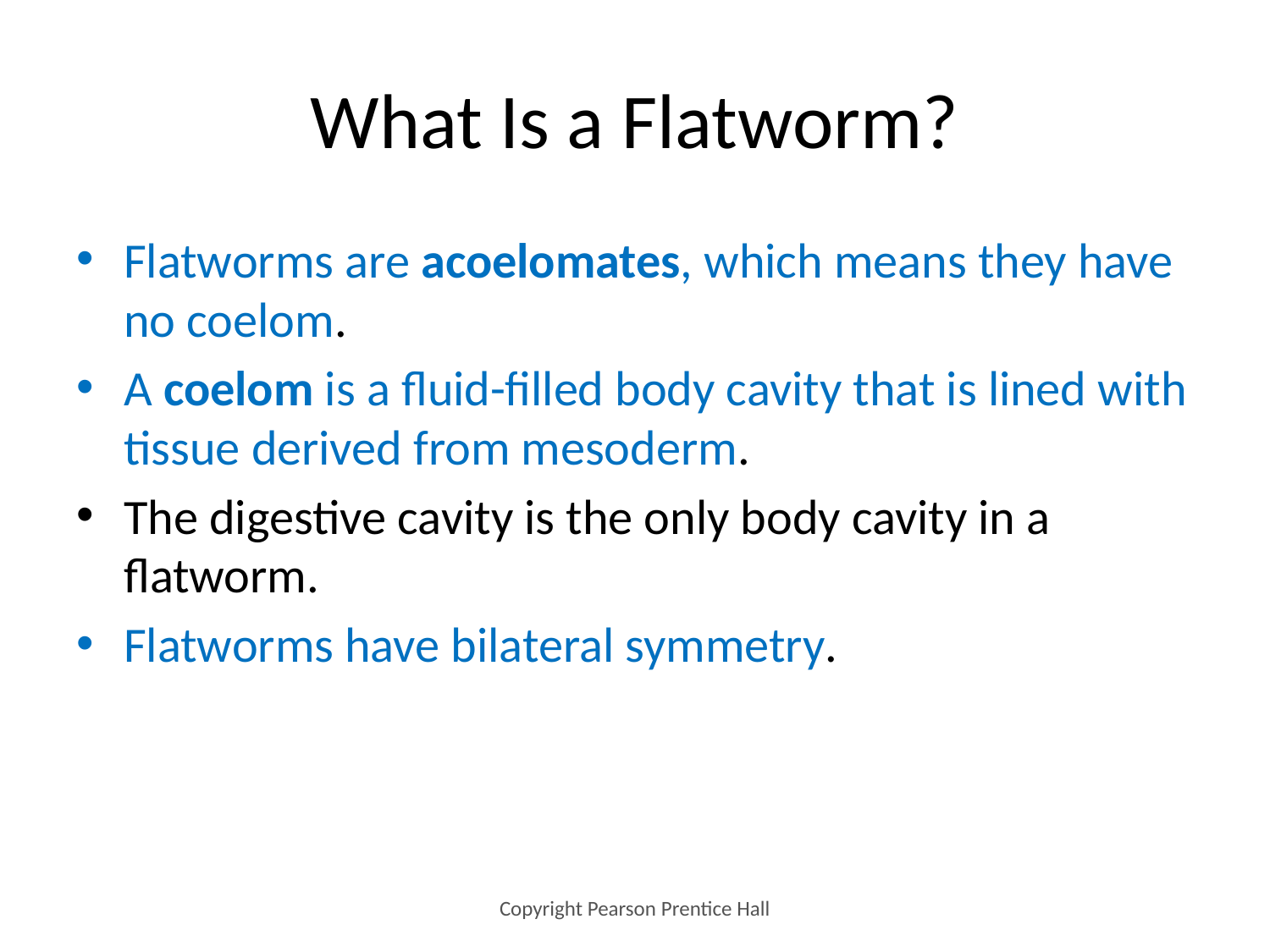

# What Is a Flatworm?
Flatworms are acoelomates, which means they have no coelom.
A coelom is a fluid-filled body cavity that is lined with tissue derived from mesoderm.
The digestive cavity is the only body cavity in a flatworm.
Flatworms have bilateral symmetry.
Copyright Pearson Prentice Hall